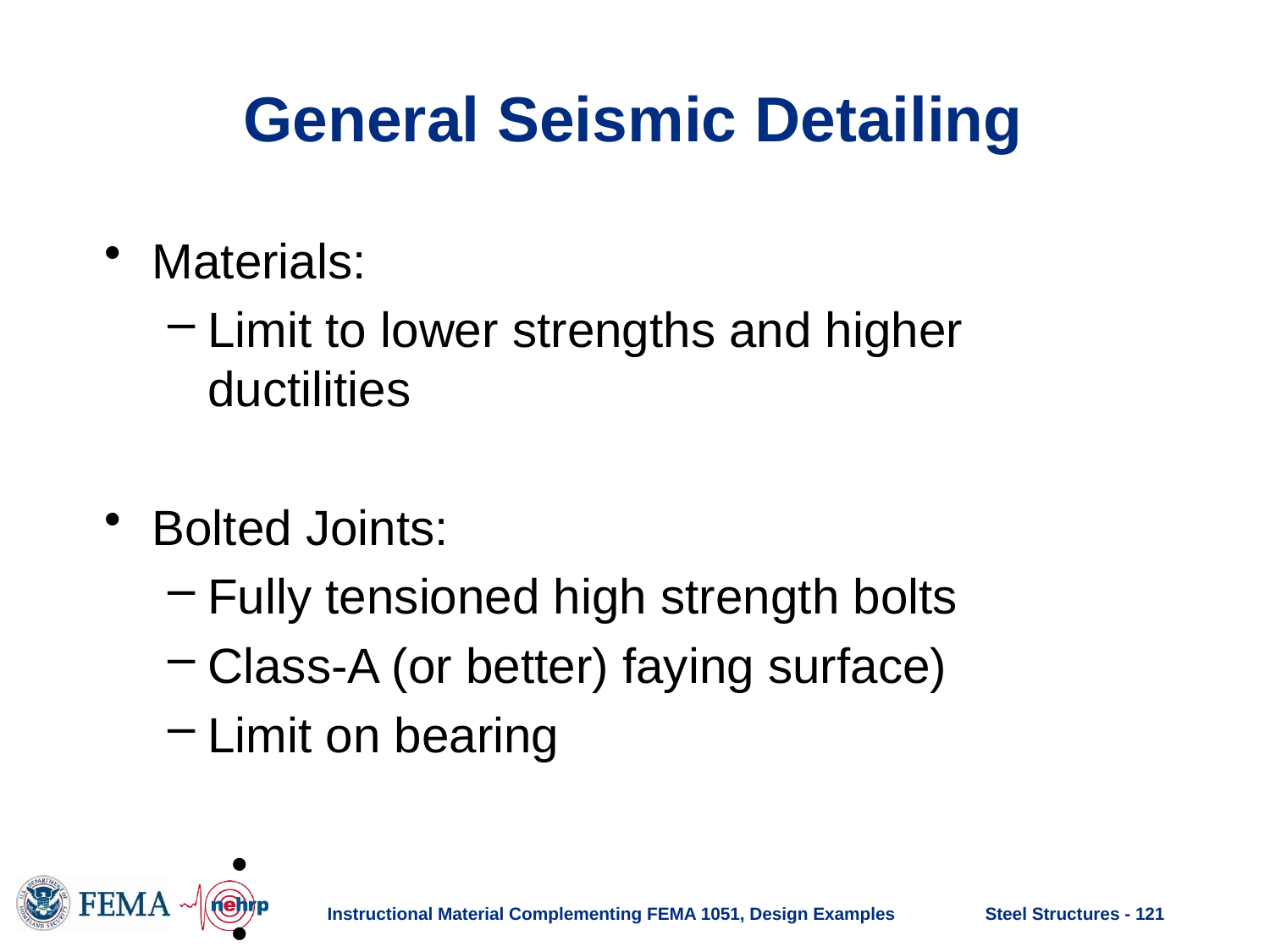

# General Seismic Detailing
Materials:
Limit to lower strengths and higher ductilities

Bolted Joints:
Fully tensioned high strength bolts
Class-A (or better) faying surface)
Limit on bearing

Instructional Material Complementing FEMA 1051, Design Examples
Steel Structures - 121